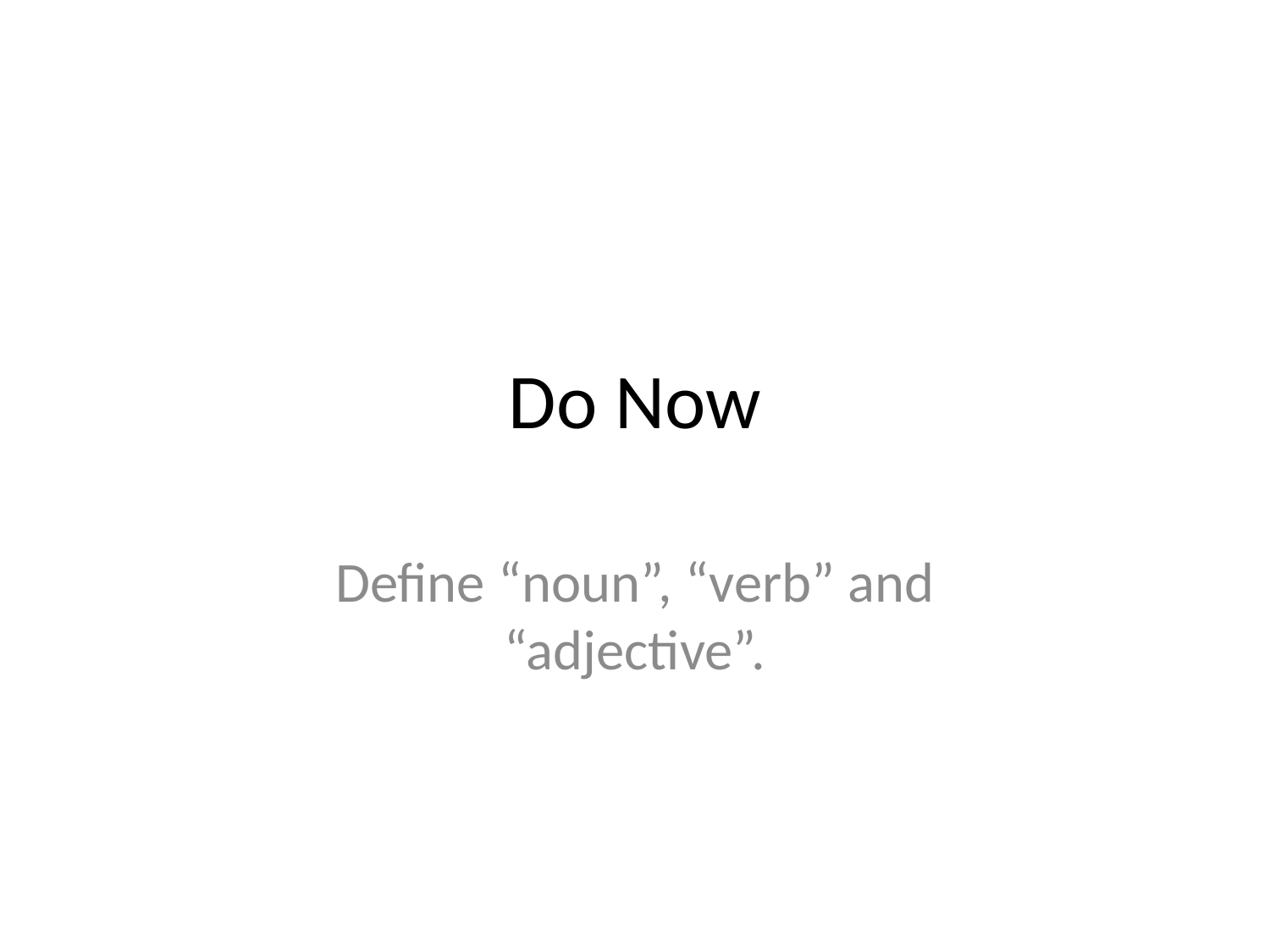

# Do Now
Define “noun”, “verb” and “adjective”.